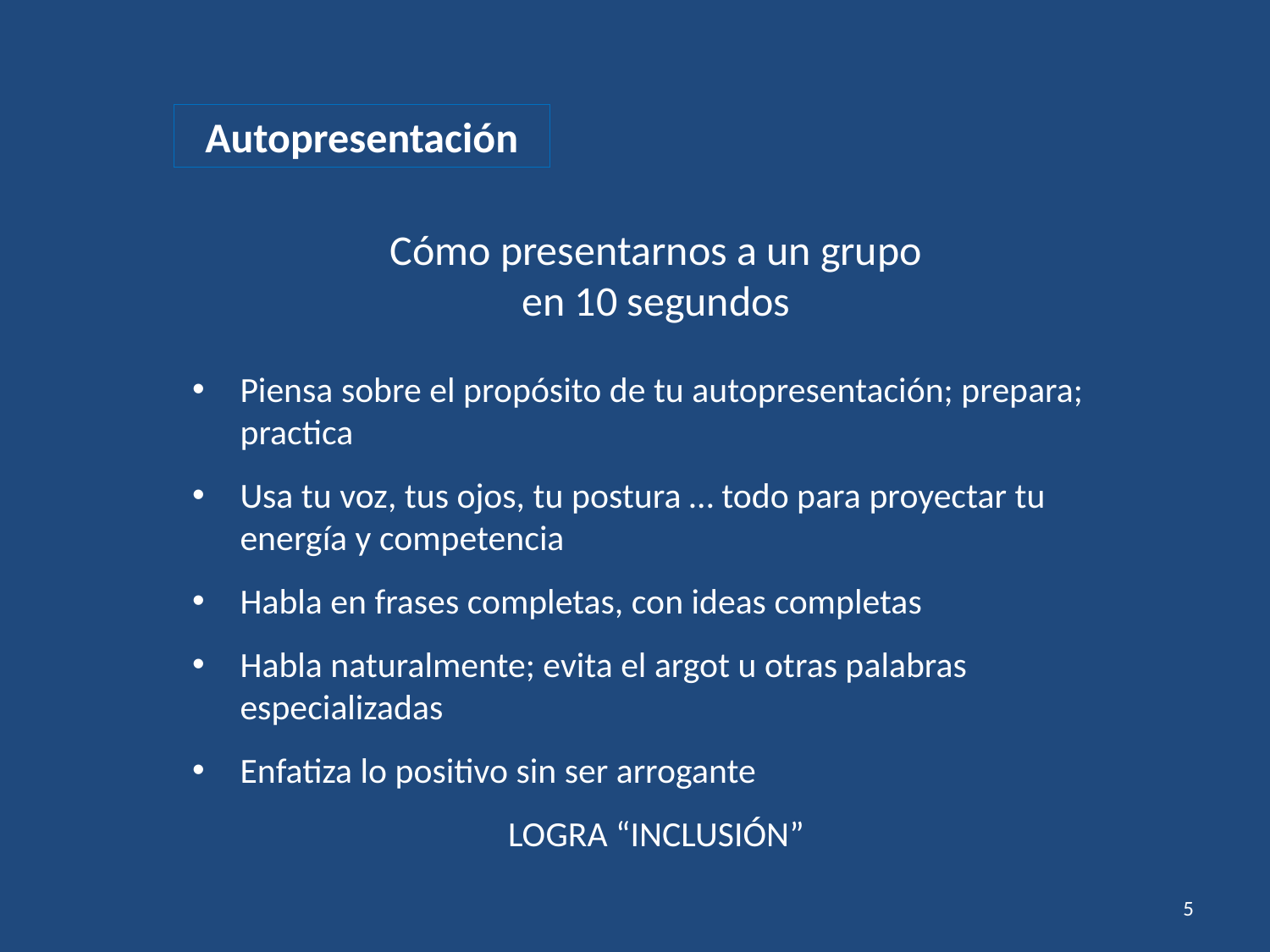

Autopresentación
Cómo presentarnos a un grupo
en 10 segundos

Piensa sobre el propósito de tu autopresentación; prepara; practica
Usa tu voz, tus ojos, tu postura … todo para proyectar tu energía y competencia
Habla en frases completas, con ideas completas
Habla naturalmente; evita el argot u otras palabras especializadas
Enfatiza lo positivo sin ser arrogante
LOGRA “INCLUSIÓN”

5